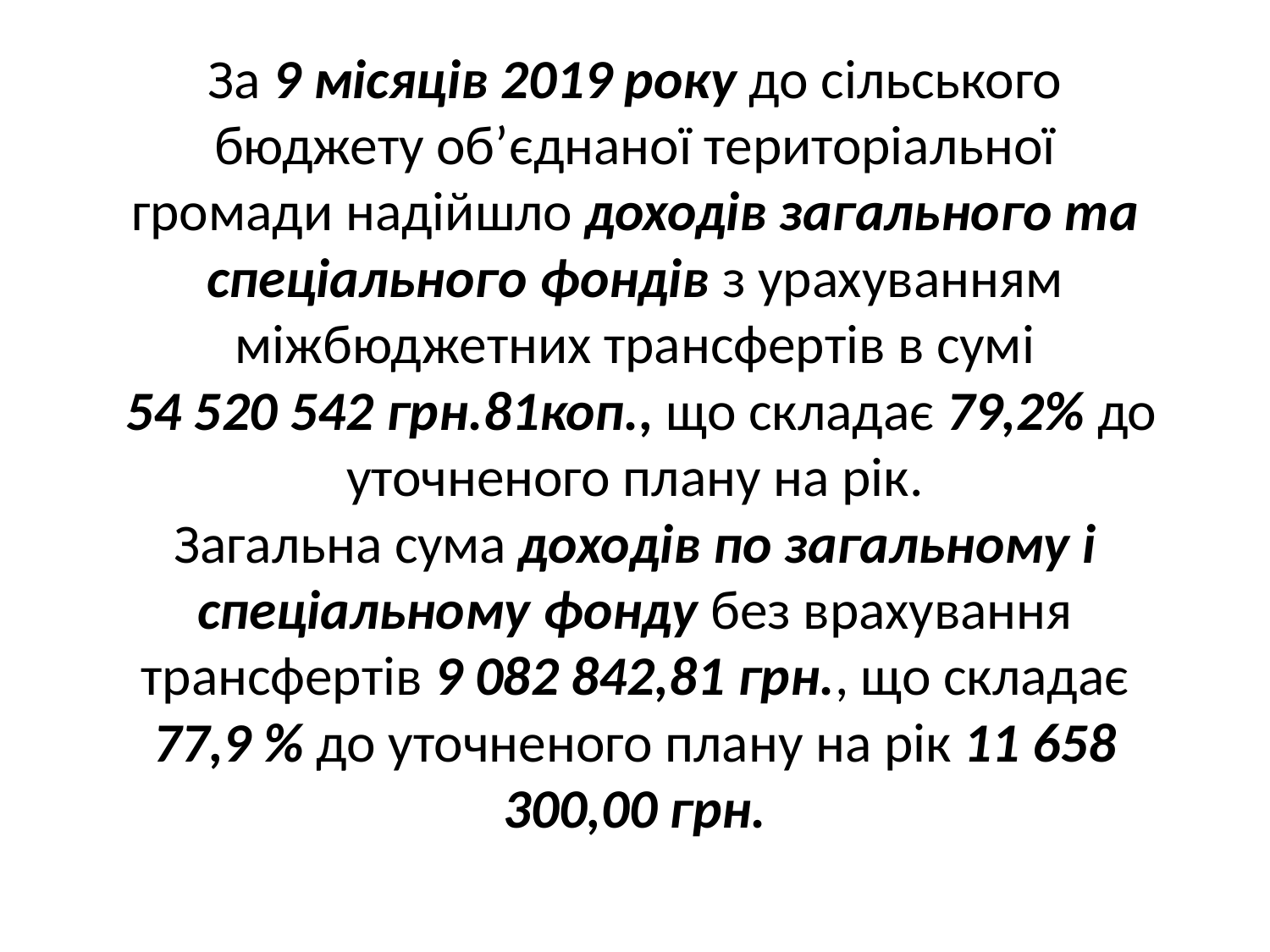

# За 9 місяців 2019 року до сільського бюджету об’єднаної територіальної громади надійшло доходів загального та спеціального фондів з урахуванням міжбюджетних трансфертів в сумі 54 520 542 грн.81коп., що складає 79,2% до уточненого плану на рік. Загальна сума доходів по загальному і спеціальному фонду без врахування трансфертів 9 082 842,81 грн., що складає 77,9 % до уточненого плану на рік 11 658 300,00 грн.